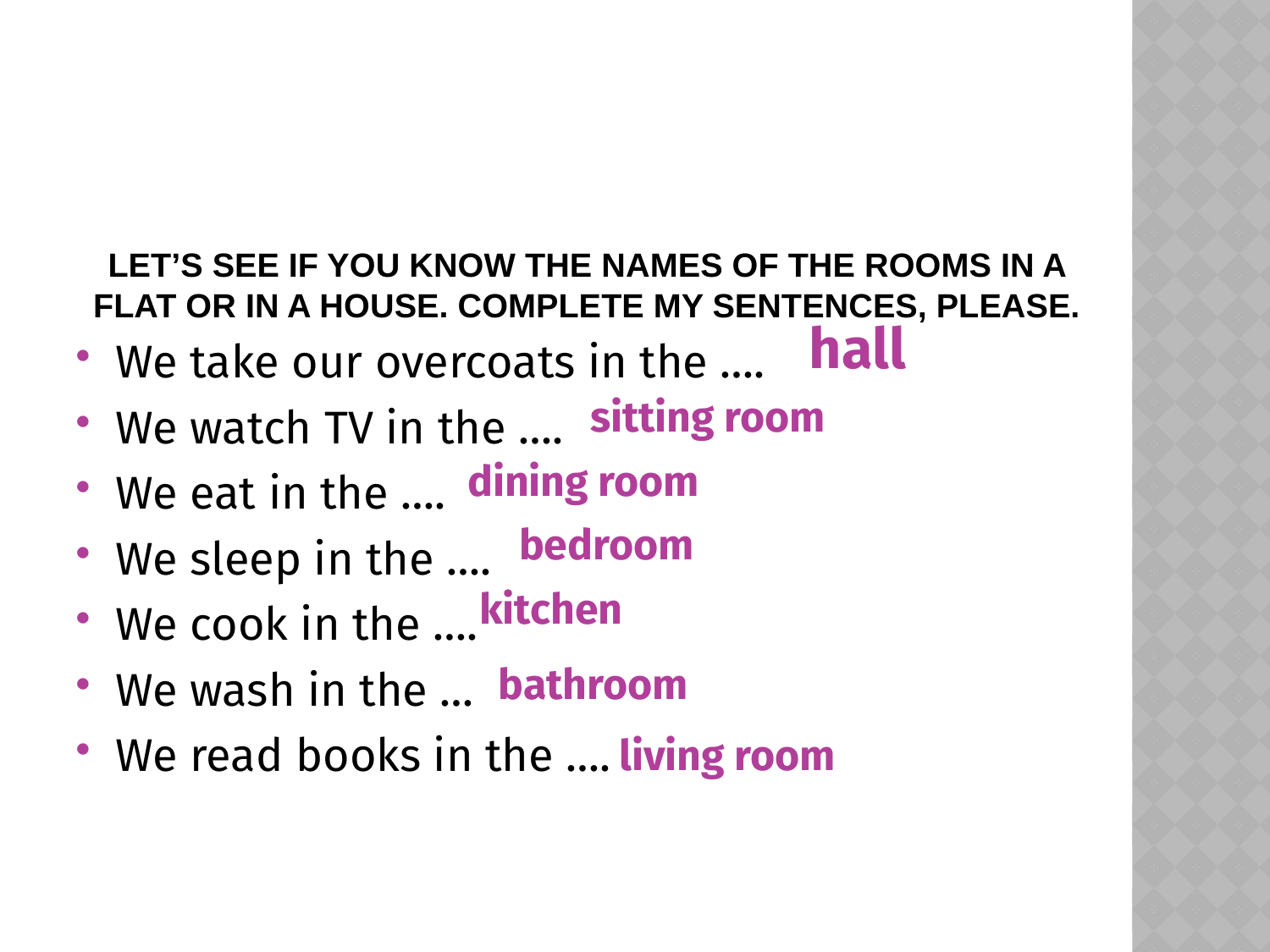

# Let’s see if you know the names of the rooms in a flat or in a house. Complete my sentences, please.
hall
We take our overcoats in the ….
We watch TV in the ….
We eat in the ….
We sleep in the ….
We cook in the ….
We wash in the …
We read books in the ….

sitting room
dining room
bedroom
kitchen
bathroom
living room